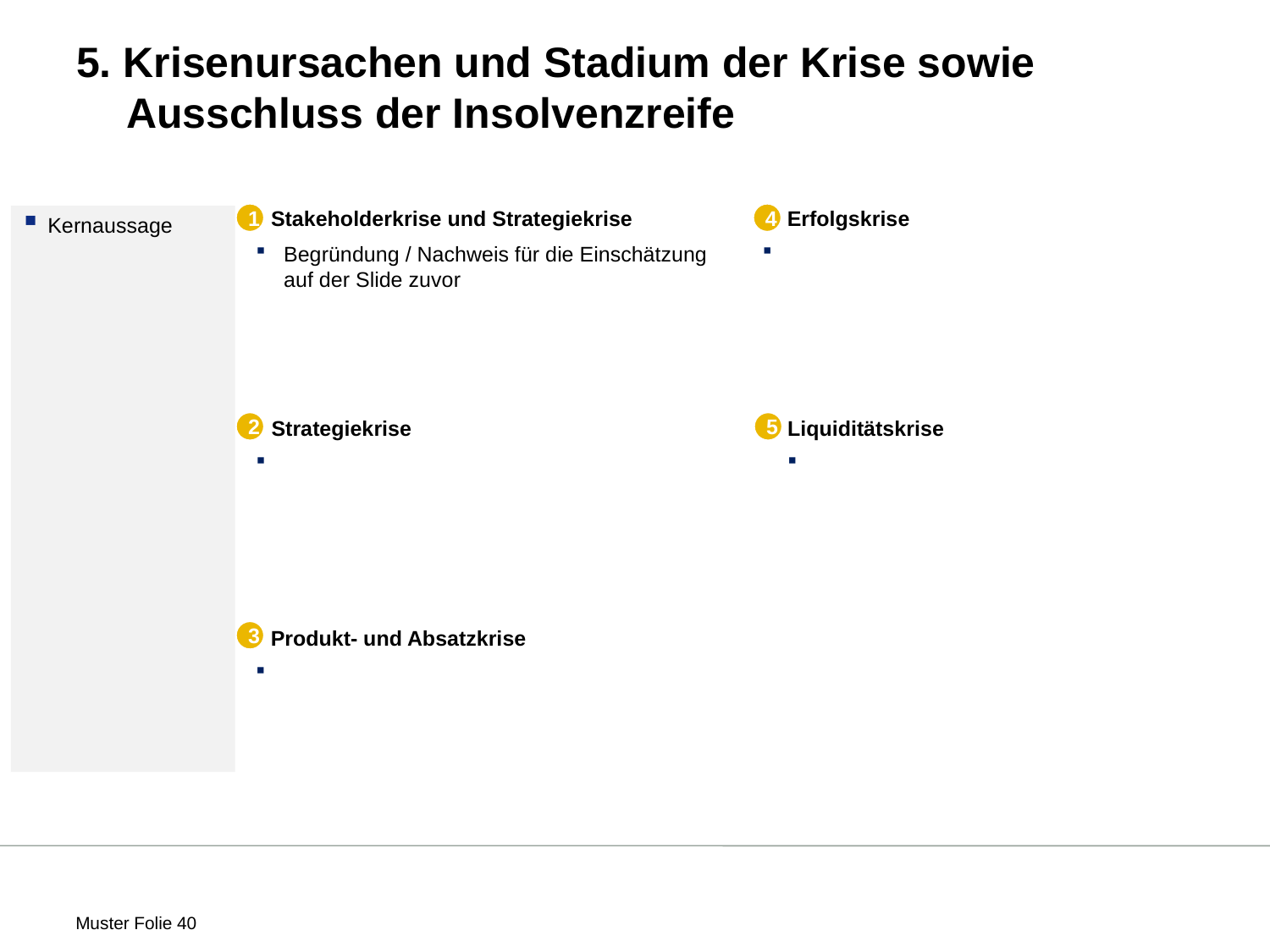

# 5. Krisenursachen und Stadium der Krise sowie Ausschluss der Insolvenzreife
1
4
Stakeholderkrise und Strategiekrise
Begründung / Nachweis für die Einschätzung auf der Slide zuvor

Erfolgskrise

Kernaussage
2
5
Strategiekrise

Liquiditätskrise

3
Produkt- und Absatzkrise

 Muster Folie 40